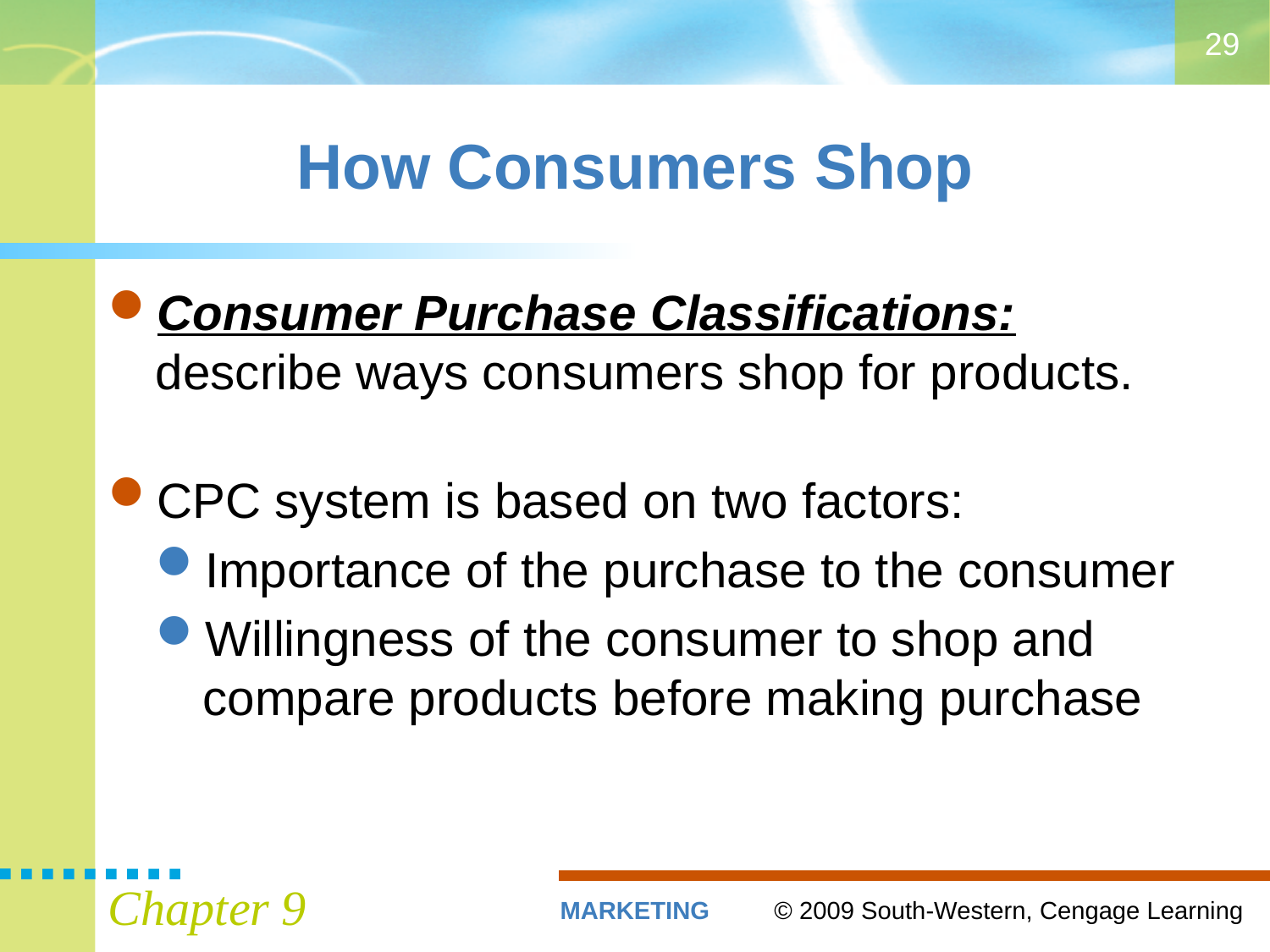

29
# How Consumers Shop
Consumer Purchase Classifications: describe ways consumers shop for products.
CPC system is based on two factors:
Importance of the purchase to the consumer
Willingness of the consumer to shop and compare products before making purchase

Chapter 9